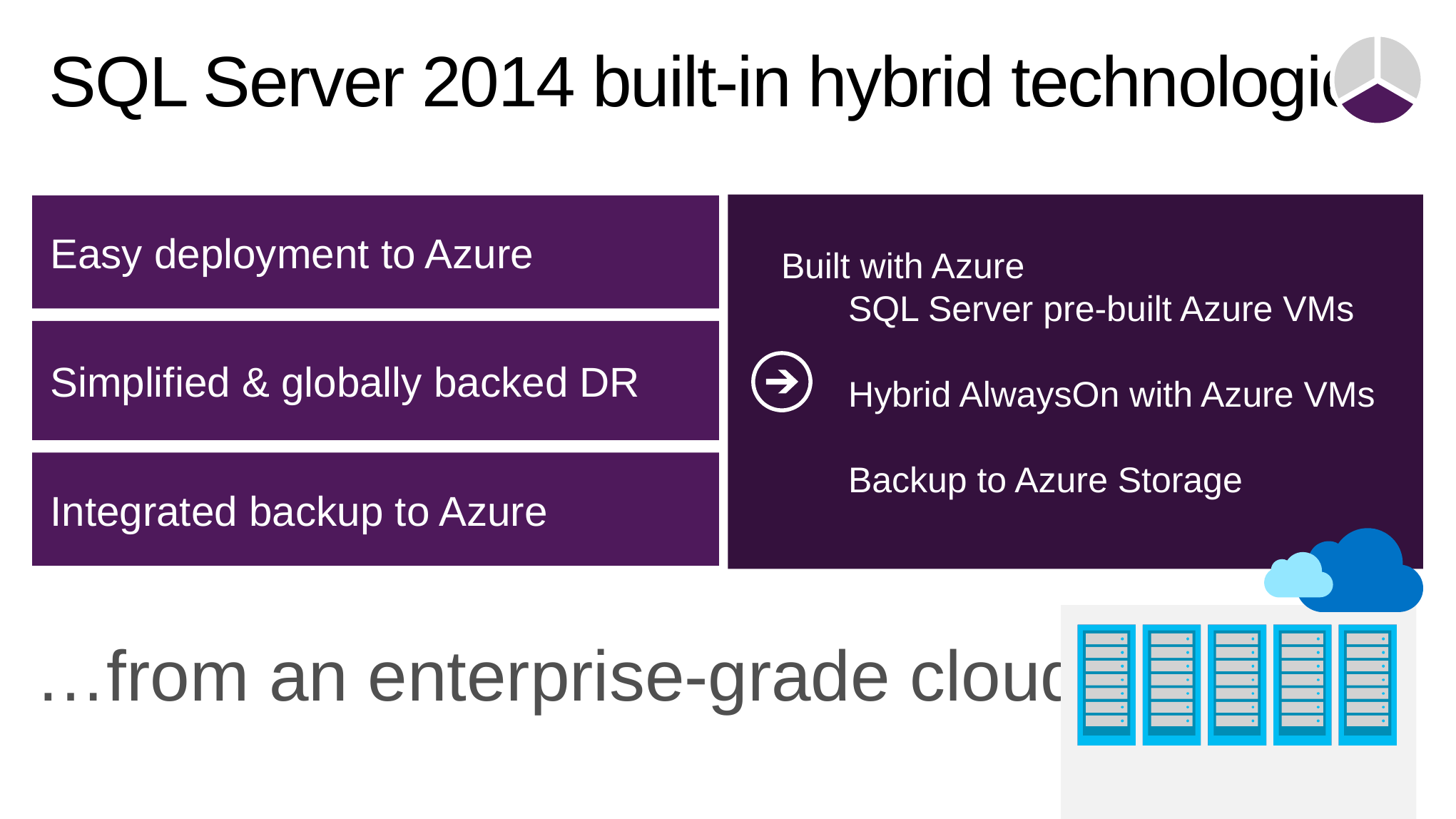

# SQL Server 2014 built-in hybrid technologies

Built with Azure
SQL Server pre-built Azure VMs

Hybrid AlwaysOn with Azure VMs

Backup to Azure Storage
Easy deployment to Azure
Simplified & globally backed DR

Integrated backup to Azure

…from an enterprise-grade cloud